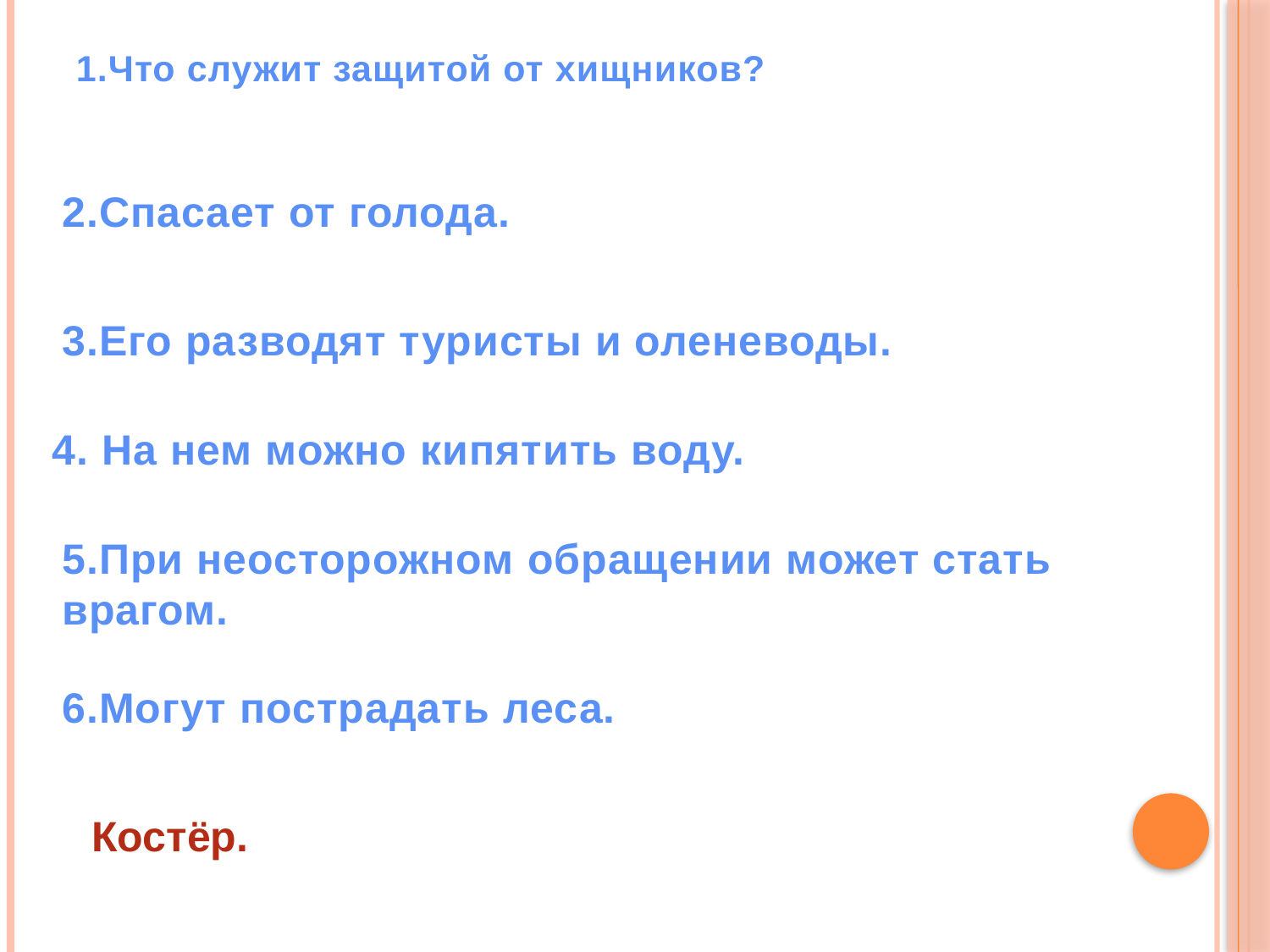

# 1.Что служит защитой от хищников?

2.Спасает от голода.
3.Его разводят туристы и оленеводы.
4. На нем можно кипятить воду.
5.При неосторожном обращении может стать врагом.
6.Могут пострадать леса.
Костёр.